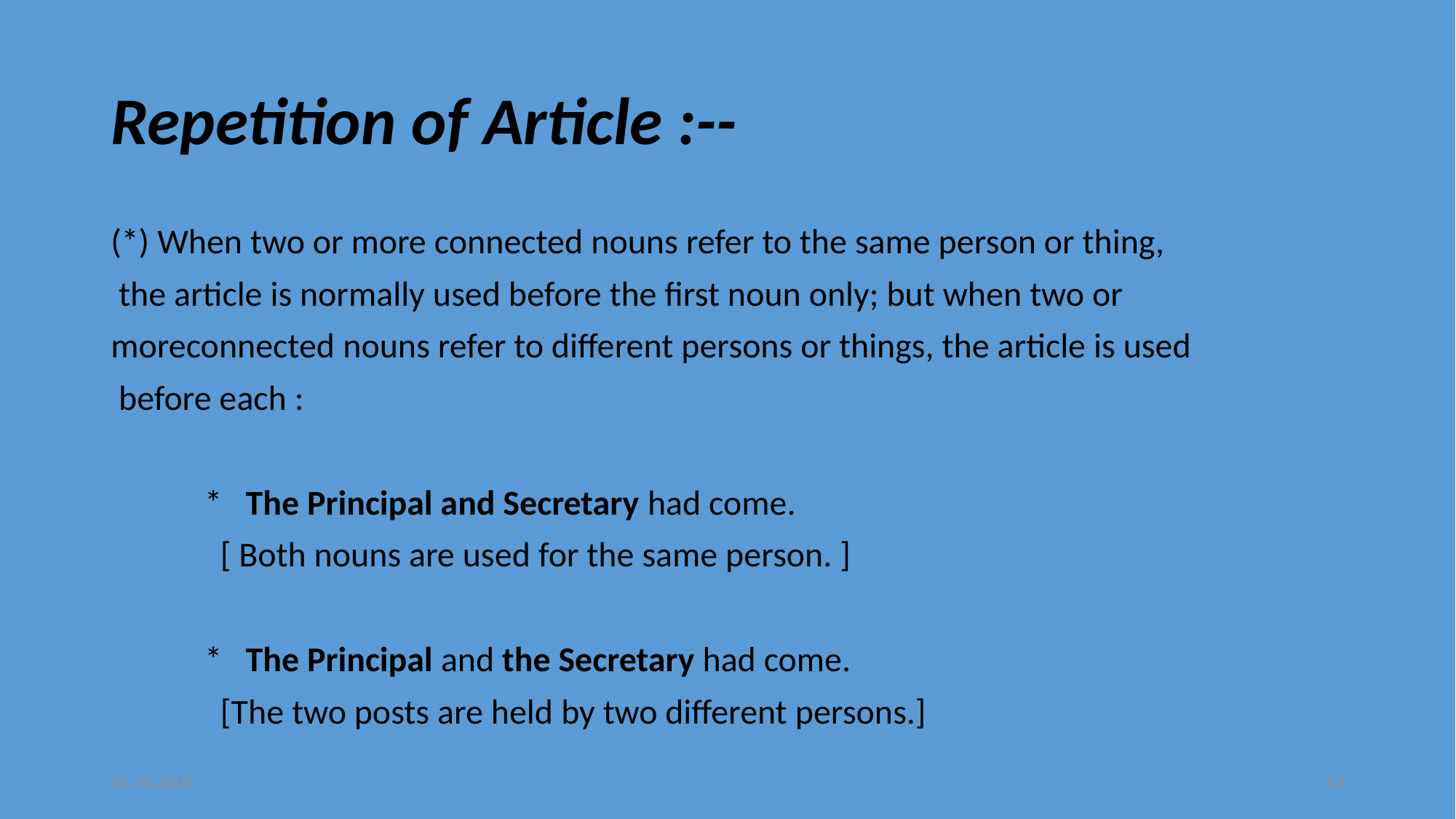

# Repetition of Article :--
(*) When two or more connected nouns refer to the same person or thing,
 the article is normally used before the first noun only; but when two or
moreconnected nouns refer to different persons or things, the article is used
 before each :

            *   The Principal and Secretary had come.
              [ Both nouns are used for the same person. ]

            *   The Principal and the Secretary had come.
              [The two posts are held by two different persons.]
05.10.2016
13